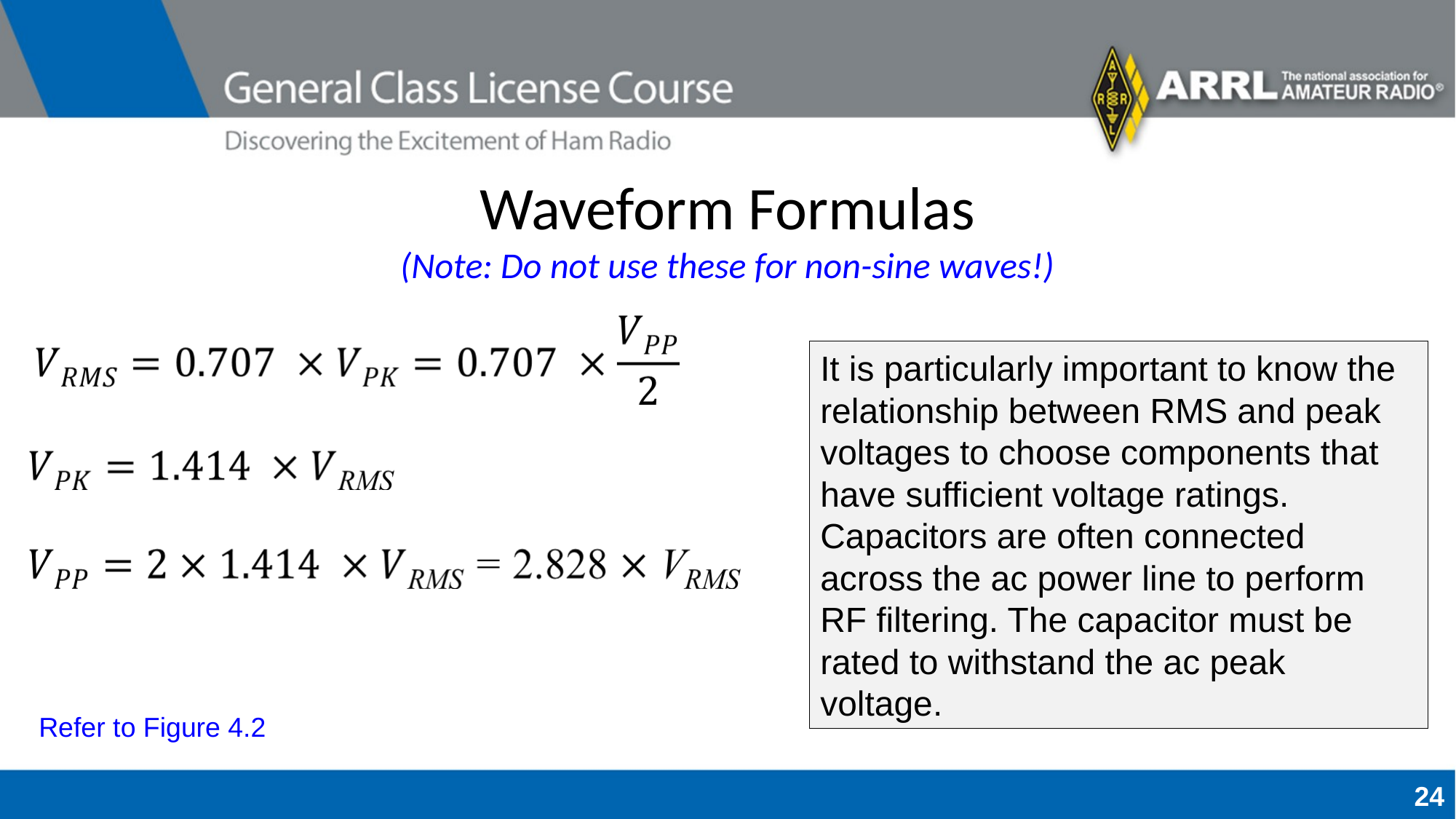

# Waveform Formulas (Note: Do not use these for non-sine waves!)

It is particularly important to know the relationship between RMS and peak voltages to choose components that have sufficient voltage ratings. Capacitors are often connected across the ac power line to perform RF filtering. The capacitor must be rated to withstand the ac peak voltage.

Refer to Figure 4.2
24